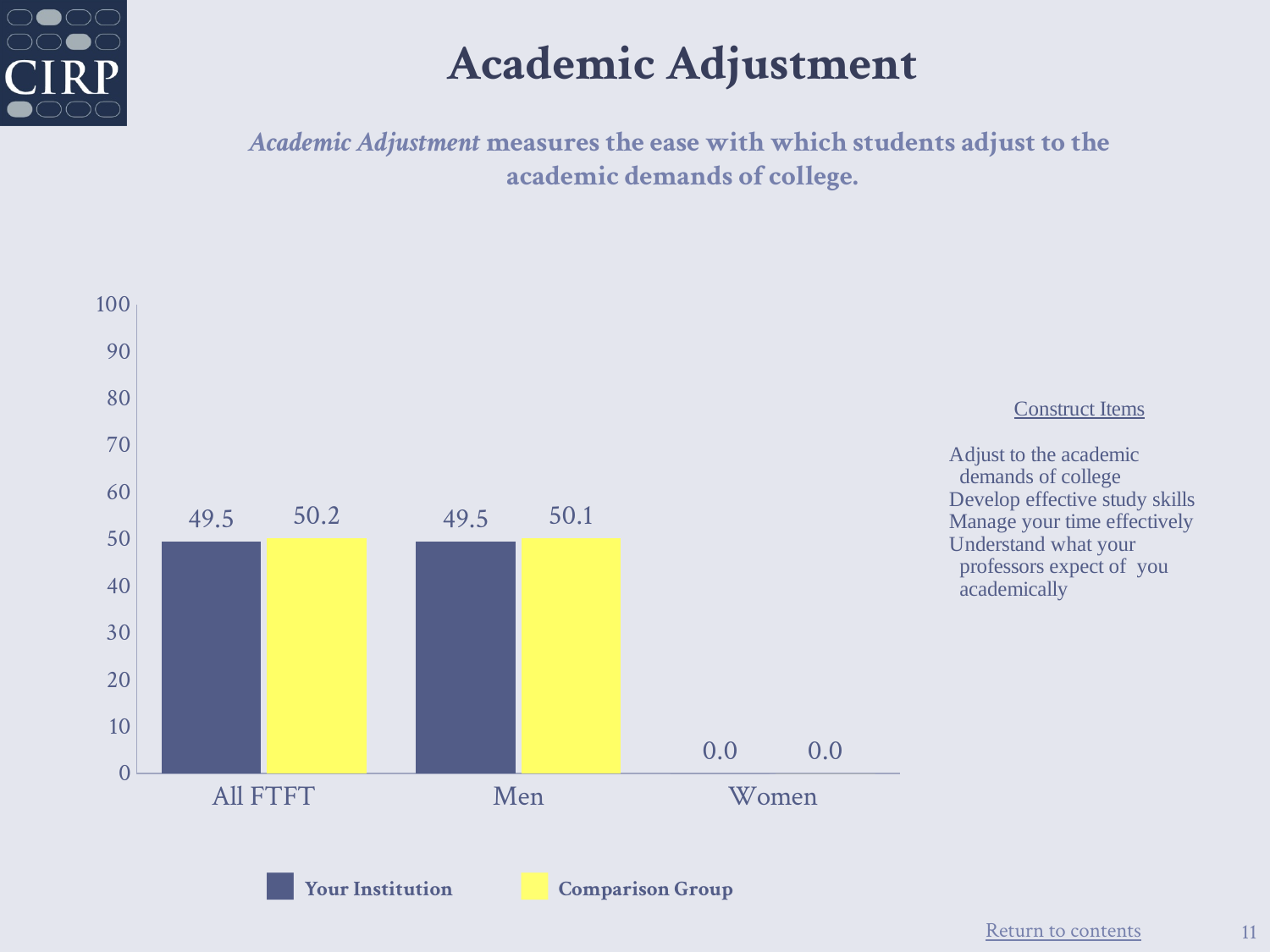

Academic Adjustment
Academic Adjustment measures the ease with which students adjust to the
academic demands of college.

### Chart

| Category | Institution | Comparison |
|---|---|---|
| All FTFT | 49.51 | 50.2 |
| Men | 49.51 | 50.13 |
| Women | 0.0 | 0.0 |
■ Your Institution
■ Comparison Group
11